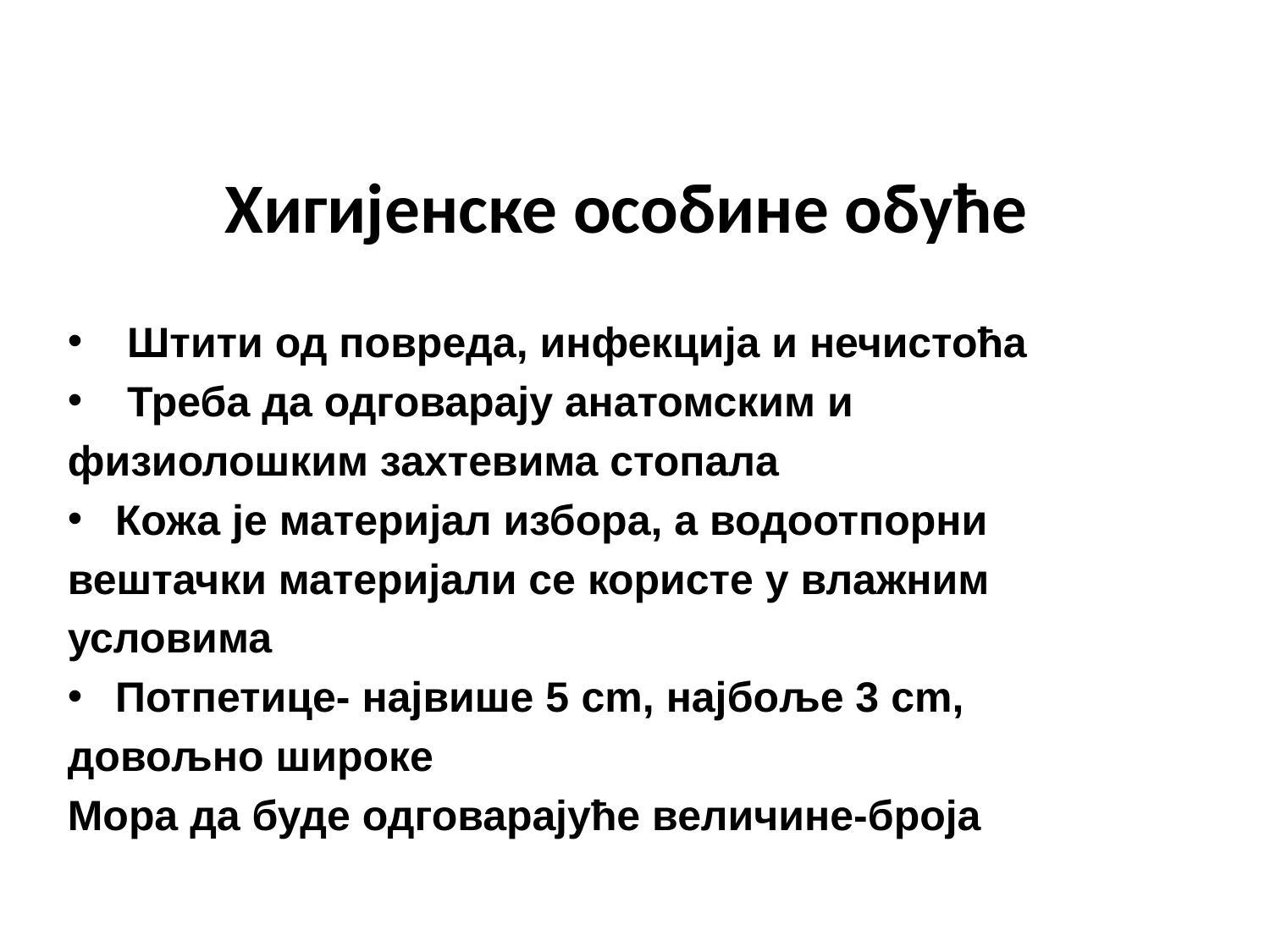

Хигијенске особине обуће

 Штити од повреда, инфекција и нечистоћа
 Треба да одговарају анатомским и
физиолошким захтевима стопала
Кожа је материјал избора, а водоотпорни
вештачки материјали се користе у влажним
условима
Потпетице- највише 5 cm, најбоље 3 cm,
довољно широке
Мора да буде одговарајуће величине-броја